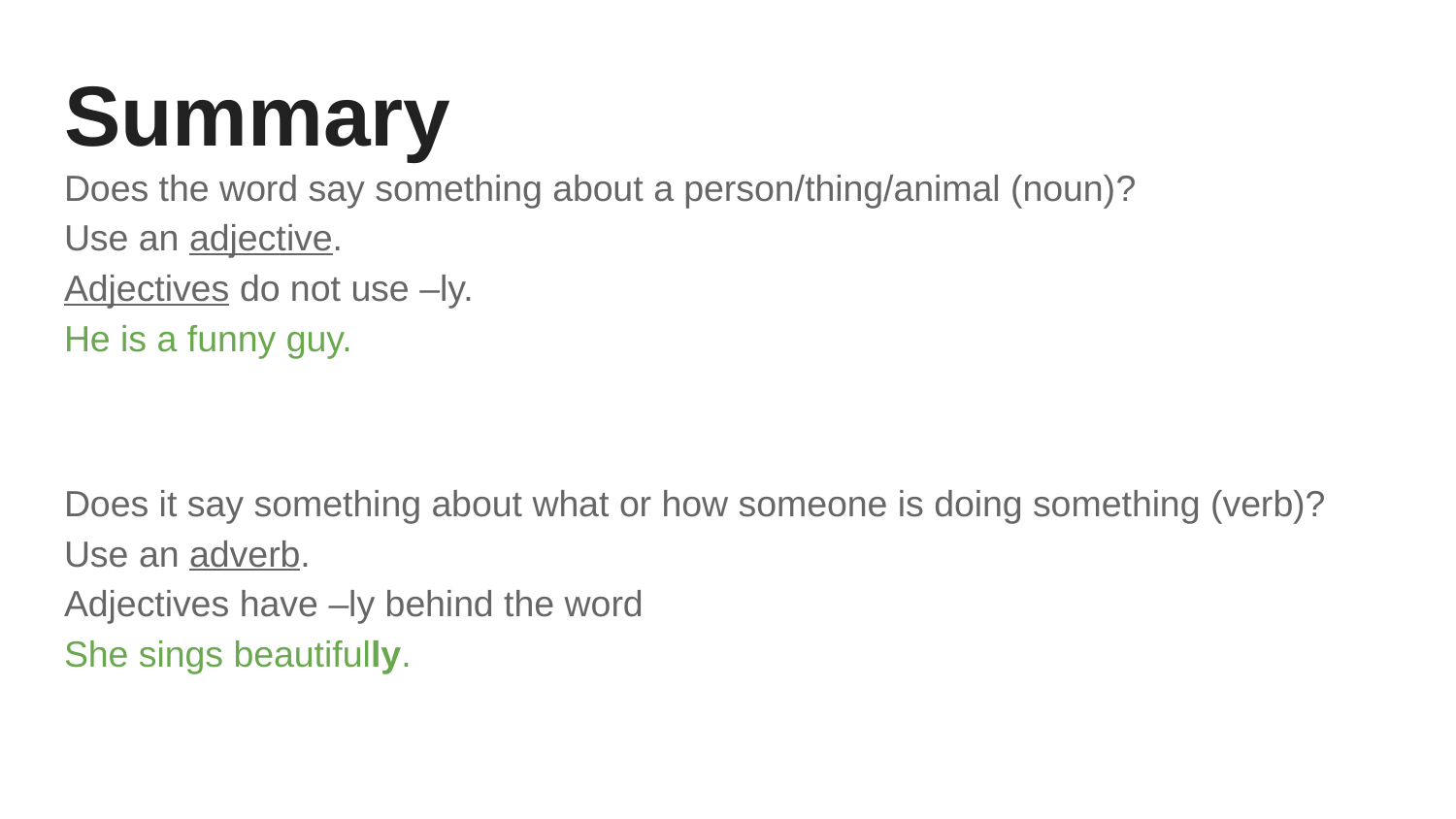

# Summary
Does the word say something about a person/thing/animal (noun)?
Use an adjective.
Adjectives do not use –ly.
He is a funny guy.

Does it say something about what or how someone is doing something (verb)?
Use an adverb.
Adjectives have –ly behind the word
She sings beautifully.